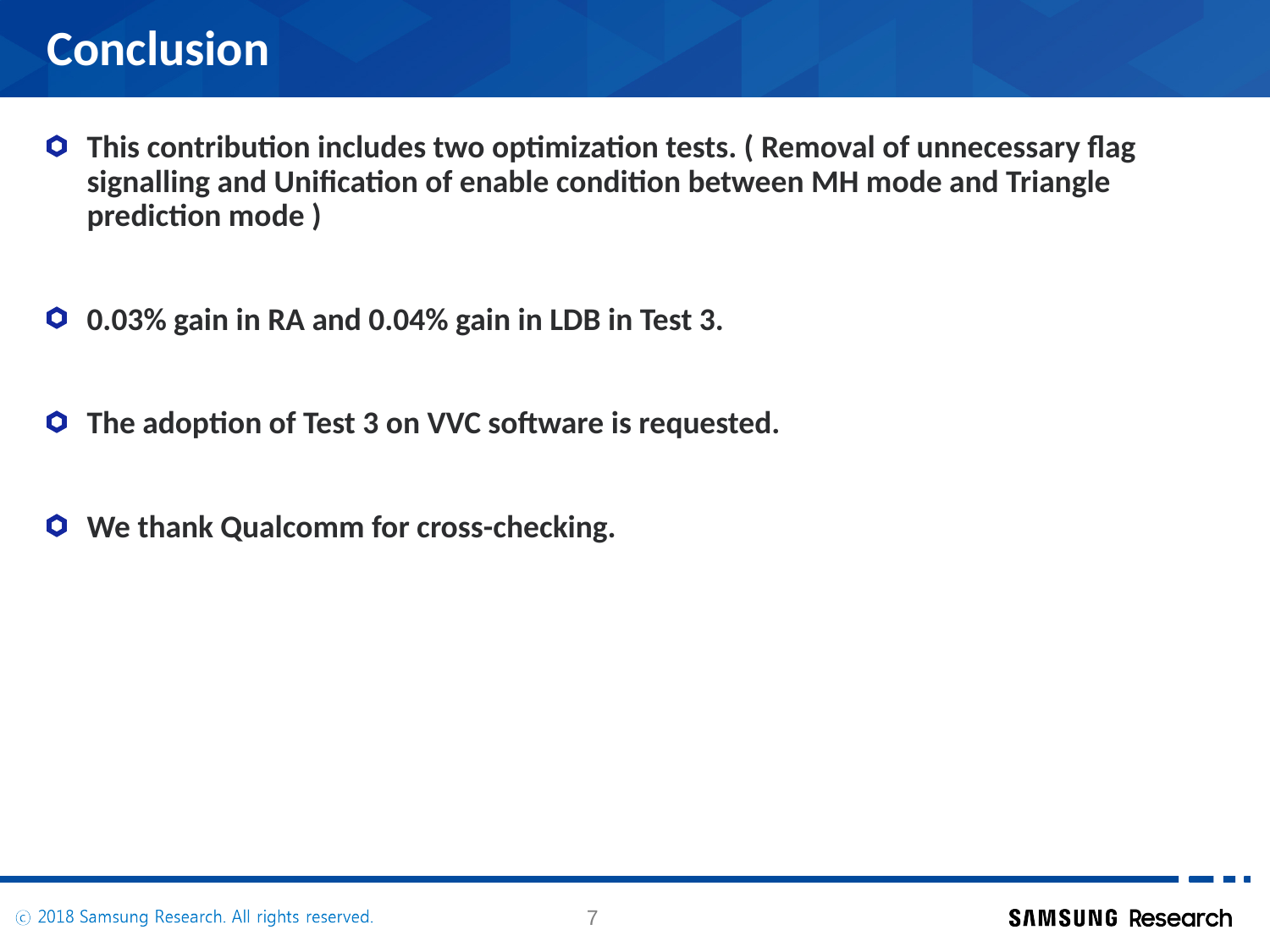

# Conclusion
This contribution includes two optimization tests. ( Removal of unnecessary flag signalling and Unification of enable condition between MH mode and Triangle prediction mode )

0.03% gain in RA and 0.04% gain in LDB in Test 3.

The adoption of Test 3 on VVC software is requested.

We thank Qualcomm for cross-checking.